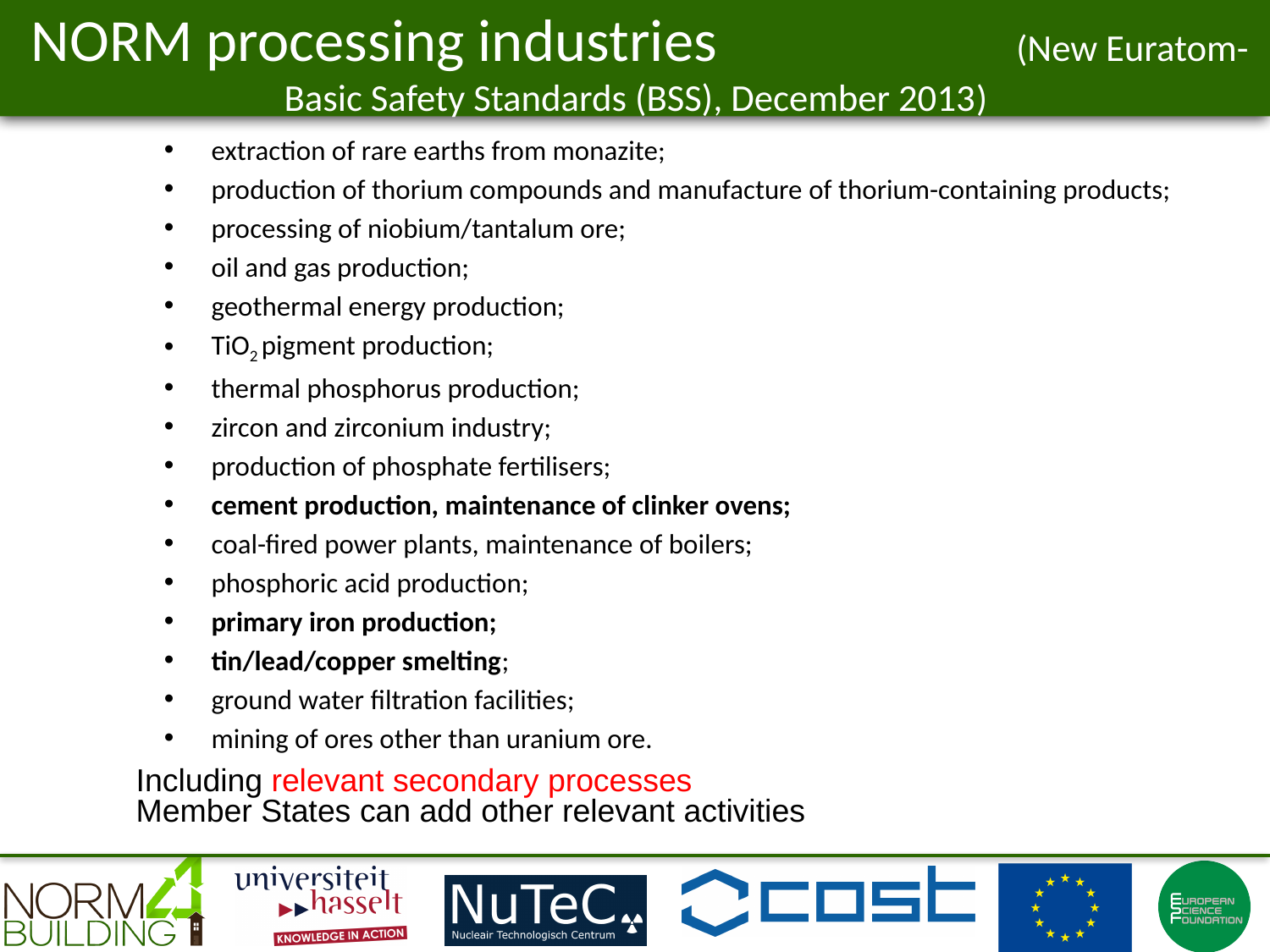

NORM processing industries                      (New Euratom-Basic Safety Standards (BSS), December 2013)
extraction of rare earths from monazite;
production of thorium compounds and manufacture of thorium-containing products;
processing of niobium/tantalum ore;
oil and gas production;
geothermal energy production;
TiO2 pigment production;
thermal phosphorus production;
zircon and zirconium industry;
production of phosphate fertilisers;
cement production, maintenance of clinker ovens;
coal-fired power plants, maintenance of boilers;
phosphoric acid production;
primary iron production;
tin/lead/copper smelting;
ground water filtration facilities;
mining of ores other than uranium ore.
Including relevant secondary processes
Member States can add other relevant activities